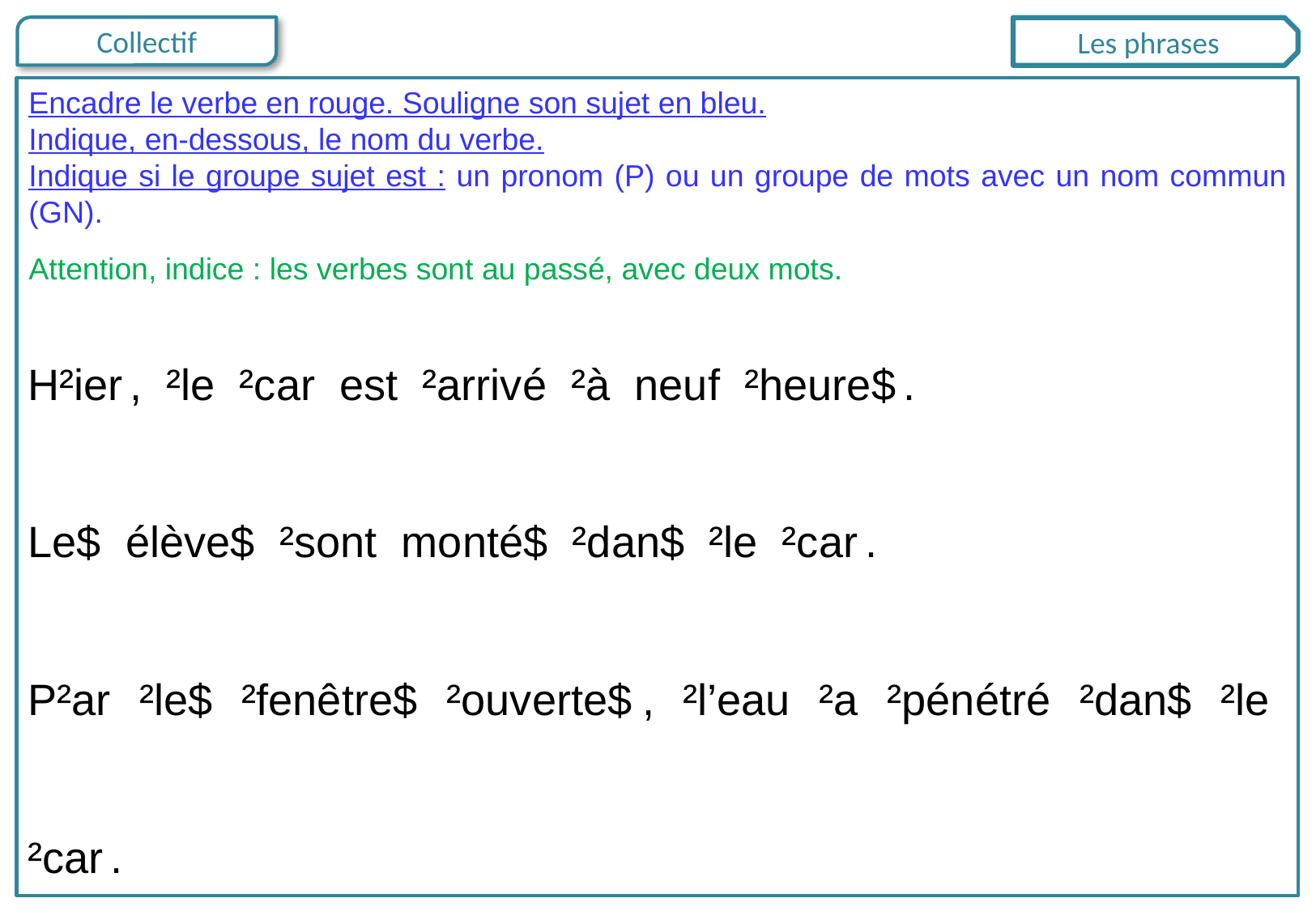

Les phrases
Encadre le verbe en rouge. Souligne son sujet en bleu.
Indique, en-dessous, le nom du verbe.
Indique si le groupe sujet est : un pronom (P) ou un groupe de mots avec un nom commun (GN).

Attention, indice : les verbes sont au passé, avec deux mots.
H²ier ,  ²le  ²car  est  ²arrivé  ²à  neuf  ²heure$ .
Le$  élève$  ²sont  monté$  ²dan$  ²le  ²car .
P²ar  ²le$  ²fenêtre$  ²ouverte$ ,  ²l’eau  ²a  ²pénétré  ²dan$  ²le  ²car .